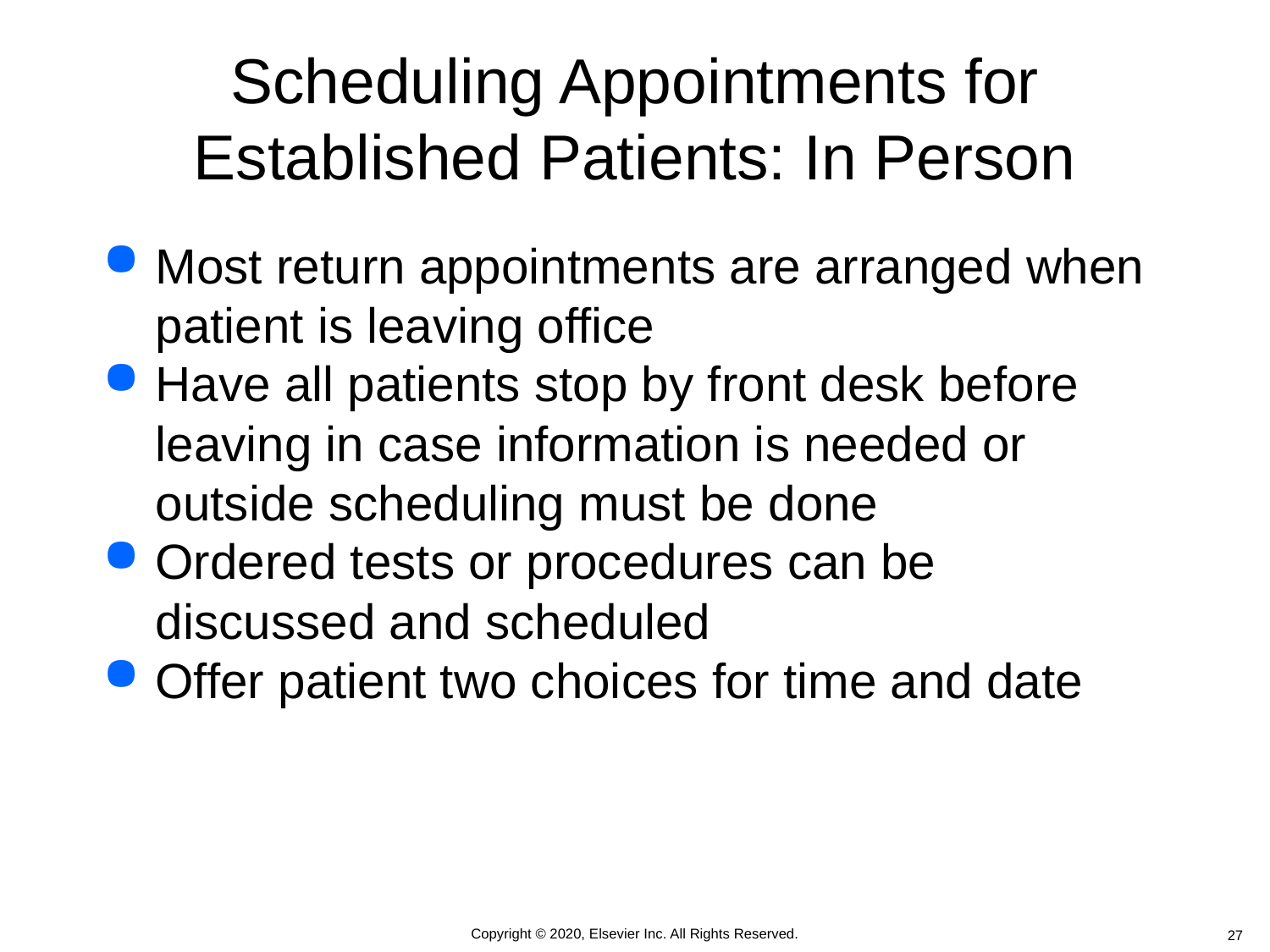

# Scheduling Appointments for Established Patients: In Person
Most return appointments are arranged when patient is leaving office
Have all patients stop by front desk before leaving in case information is needed or outside scheduling must be done
Ordered tests or procedures can be discussed and scheduled
Offer patient two choices for time and date

 27